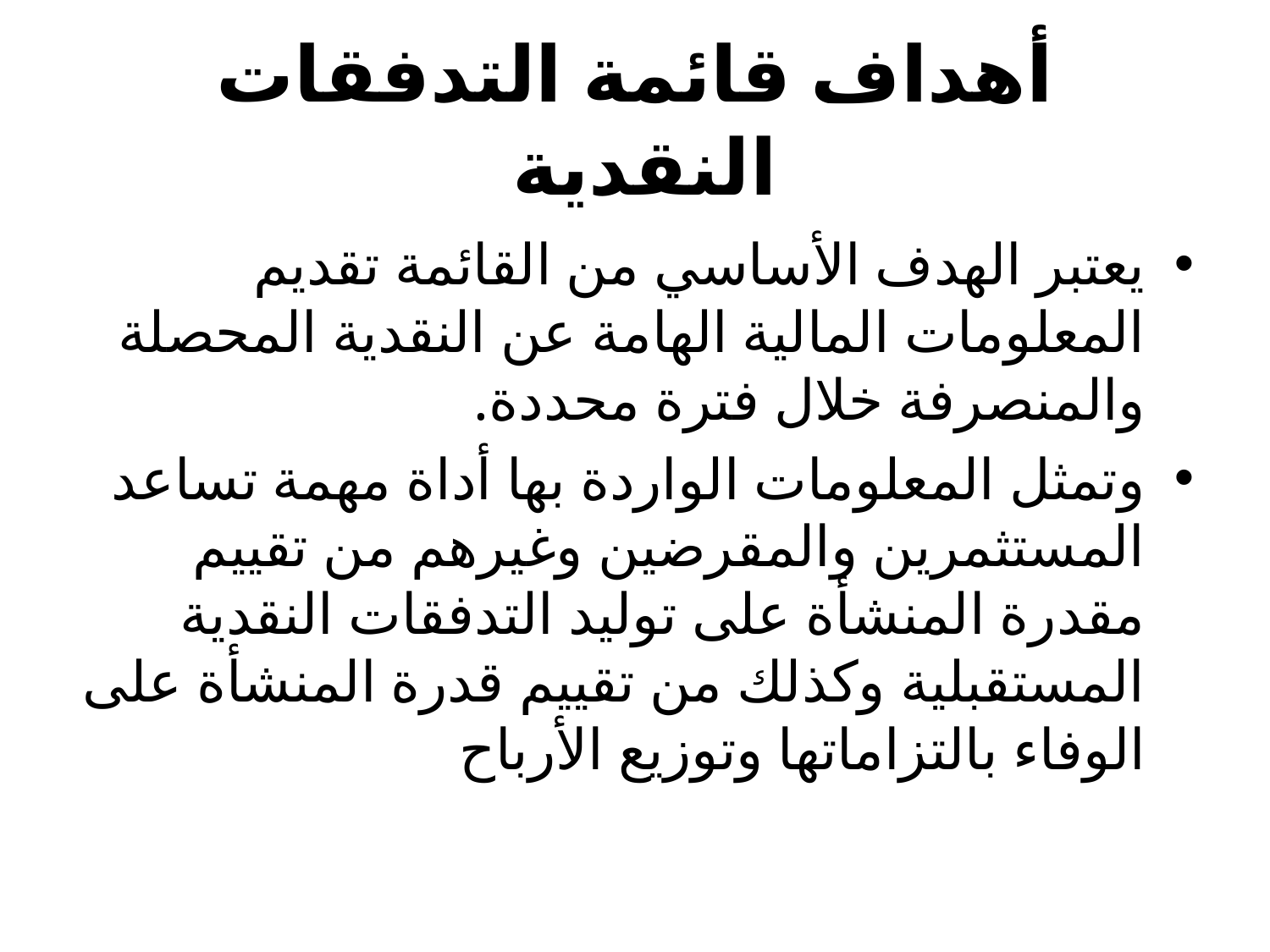

# أهداف قائمة التدفقات النقدية
يعتبر الهدف الأساسي من القائمة تقديم المعلومات المالية الهامة عن النقدية المحصلة والمنصرفة خلال فترة محددة.
وتمثل المعلومات الواردة بها أداة مهمة تساعد المستثمرين والمقرضين وغيرهم من تقييم مقدرة المنشأة على توليد التدفقات النقدية المستقبلية وكذلك من تقييم قدرة المنشأة على الوفاء بالتزاماتها وتوزيع الأرباح